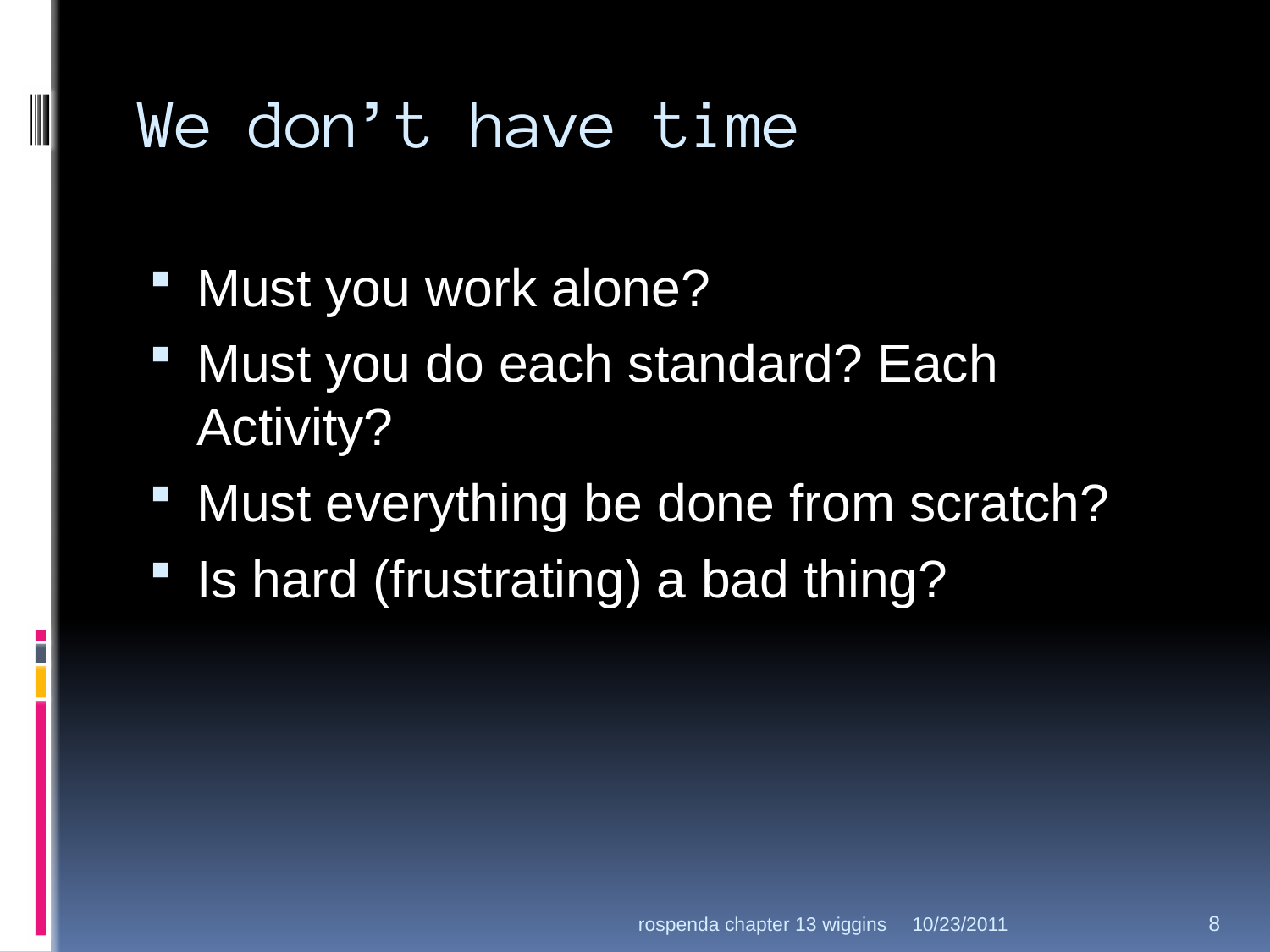

# We don’t have time
Must you work alone?
Must you do each standard? Each Activity?
Must everything be done from scratch?
Is hard (frustrating) a bad thing?
rospenda chapter 13 wiggins
10/23/2011
8